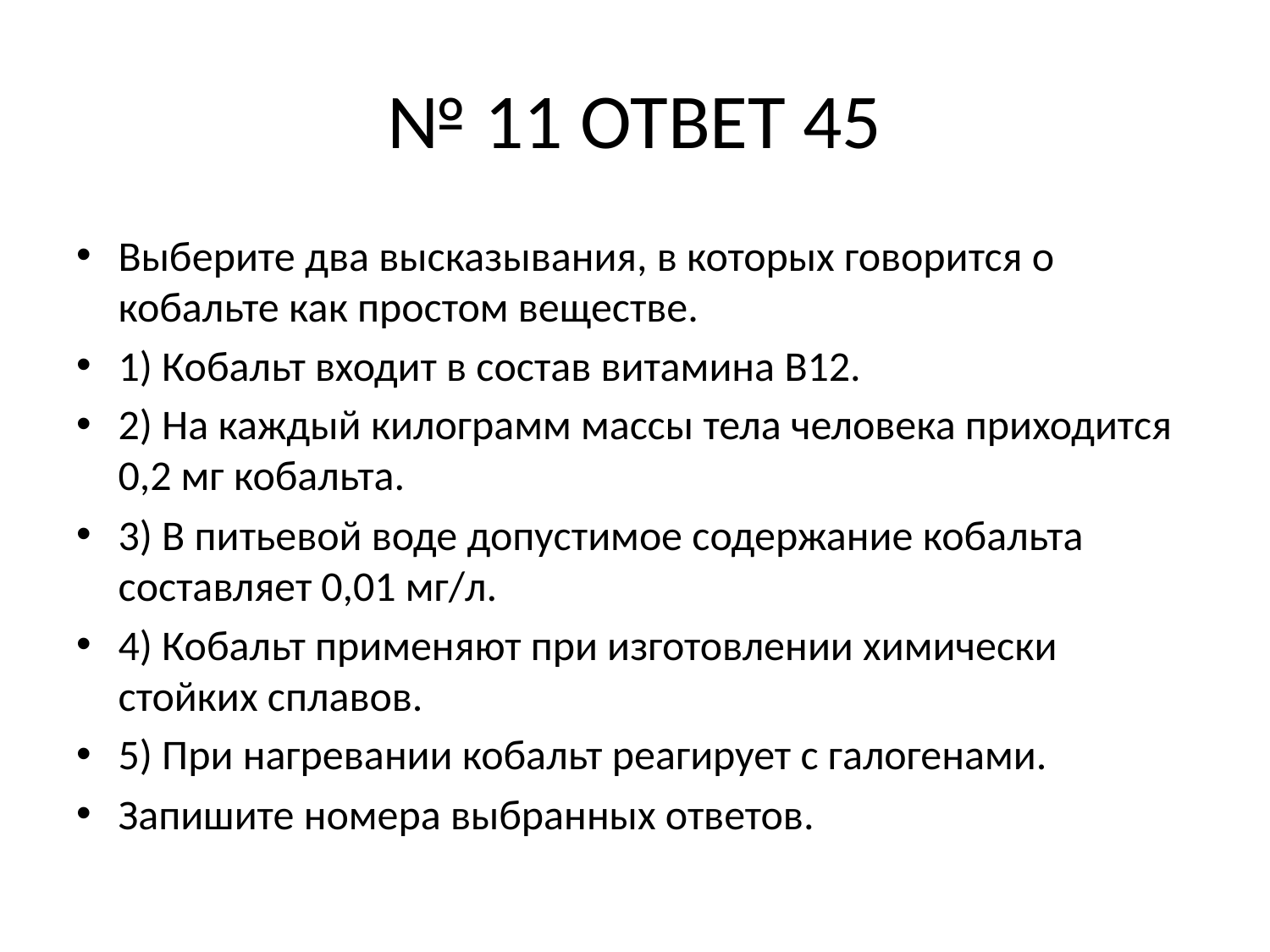

# № 11 ОТВЕТ 45
Выберите два высказывания, в которых говорится о кобальте как простом веществе.
1) Кобальт входит в состав витамина В12.
2) На каждый килограмм массы тела человека приходится 0,2 мг кобальта.
3) В питьевой воде допустимое содержание кобальта составляет 0,01 мг/л.
4) Кобальт применяют при изготовлении химически стойких сплавов.
5) При нагревании кобальт реагирует с галогенами.
Запишите номера выбранных ответов.